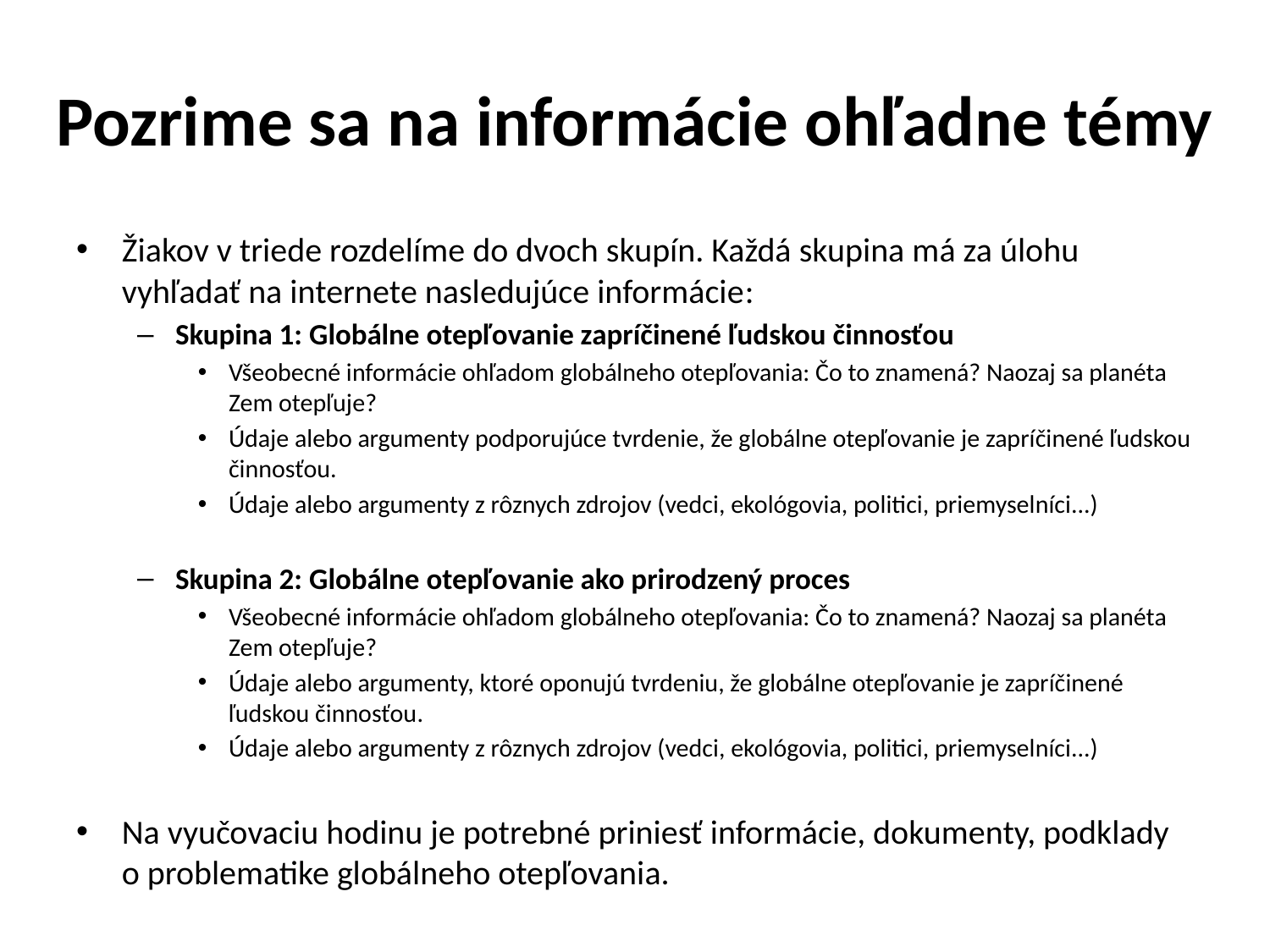

# Pozrime sa na informácie ohľadne témy
Žiakov v triede rozdelíme do dvoch skupín. Každá skupina má za úlohu vyhľadať na internete nasledujúce informácie:
Skupina 1: Globálne otepľovanie zapríčinené ľudskou činnosťou
Všeobecné informácie ohľadom globálneho otepľovania: Čo to znamená? Naozaj sa planéta Zem otepľuje?
Údaje alebo argumenty podporujúce tvrdenie, že globálne otepľovanie je zapríčinené ľudskou činnosťou.
Údaje alebo argumenty z rôznych zdrojov (vedci, ekológovia, politici, priemyselníci...)

Skupina 2: Globálne otepľovanie ako prirodzený proces
Všeobecné informácie ohľadom globálneho otepľovania: Čo to znamená? Naozaj sa planéta Zem otepľuje?
Údaje alebo argumenty, ktoré oponujú tvrdeniu, že globálne otepľovanie je zapríčinené ľudskou činnosťou.
Údaje alebo argumenty z rôznych zdrojov (vedci, ekológovia, politici, priemyselníci...)

Na vyučovaciu hodinu je potrebné priniesť informácie, dokumenty, podklady o problematike globálneho otepľovania.